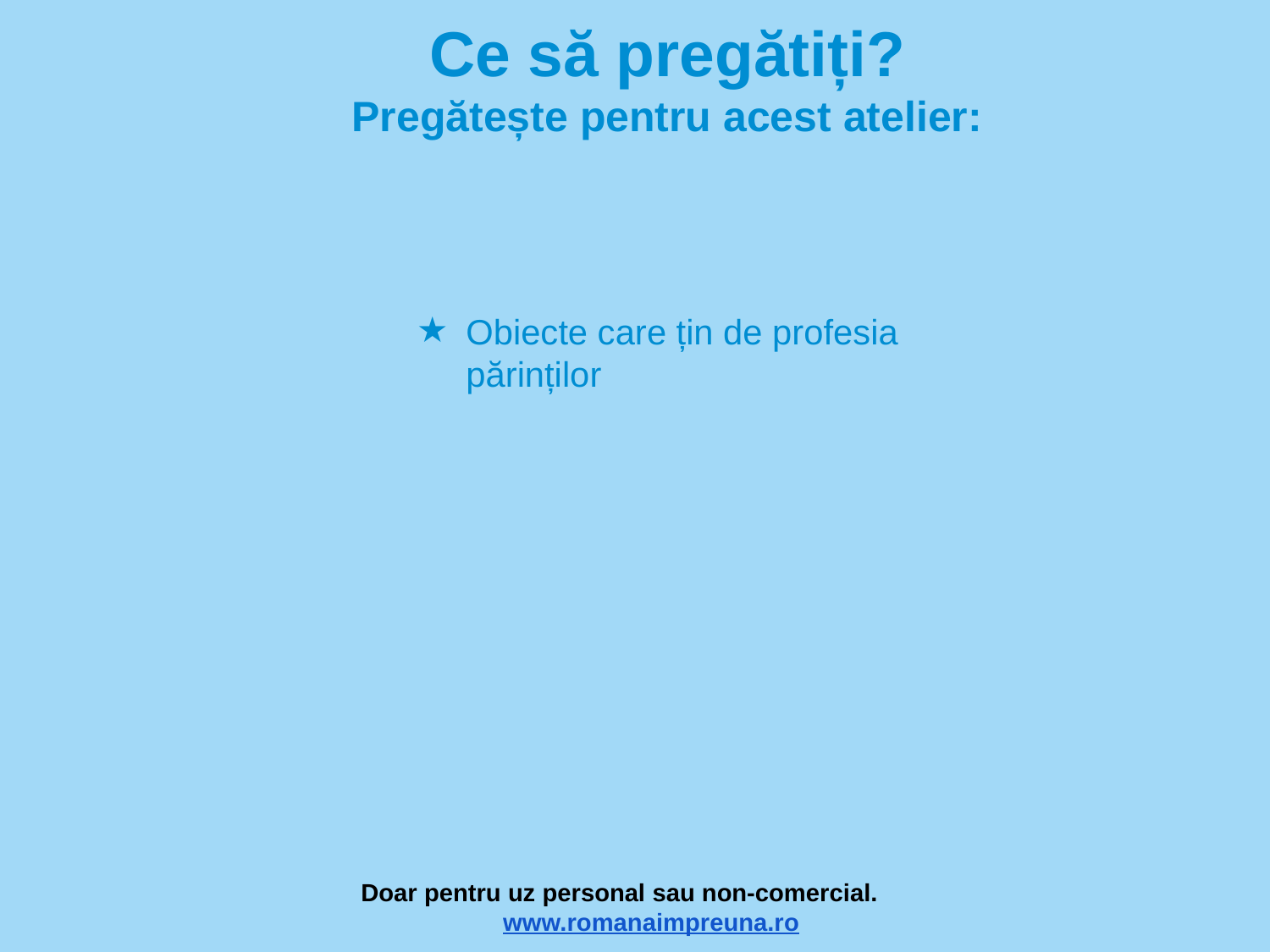

Ce să pregătiți?
Pregătește pentru acest atelier:

Obiecte care țin de profesia părinților

Doar pentru uz personal sau non-comercial.         www.romanaimpreuna.ro